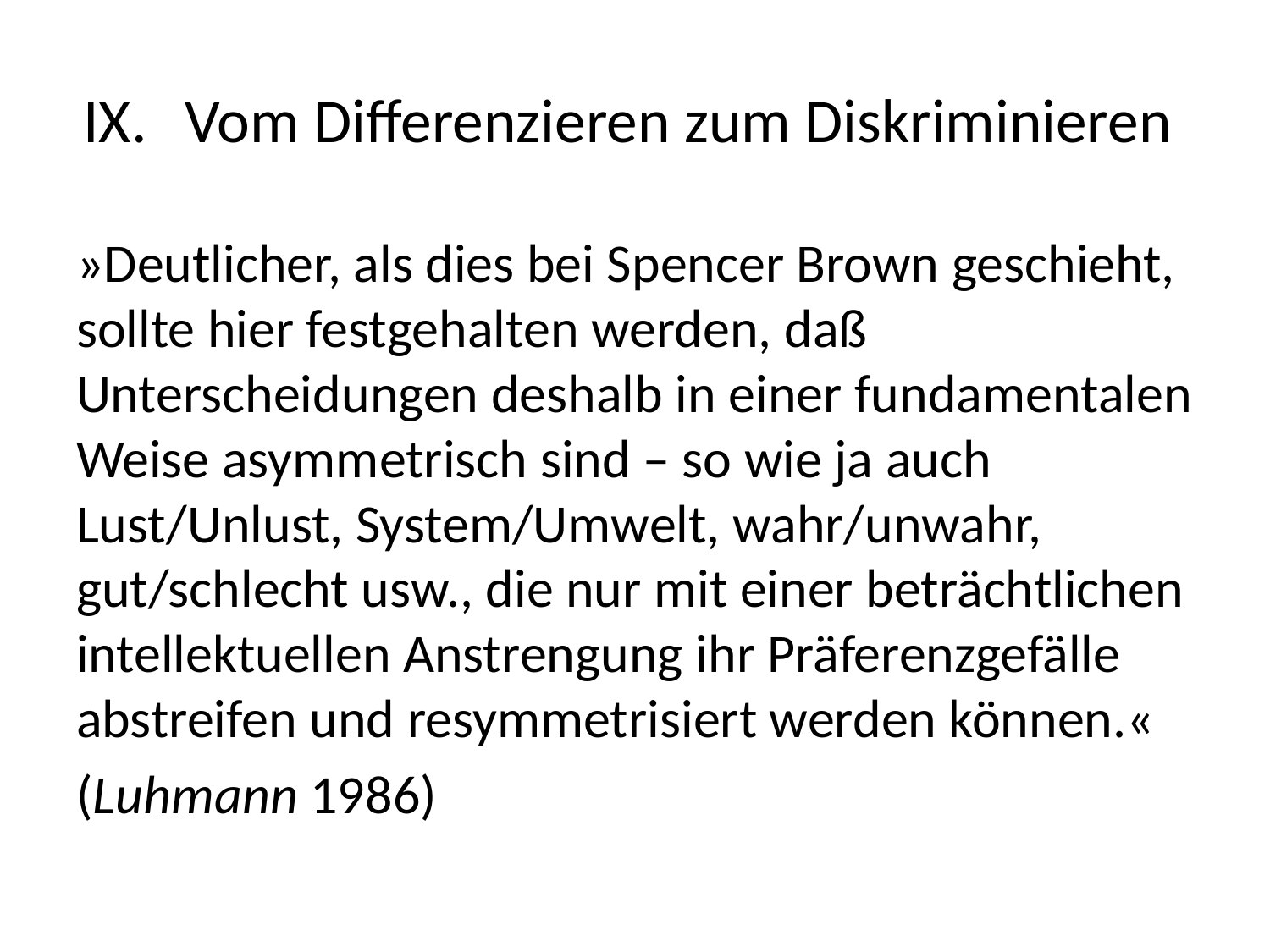

# IX.	Vom Differenzieren zum Diskriminieren
»Deutlicher, als dies bei Spencer Brown geschieht, sollte hier festgehalten werden, daß Unterscheidungen deshalb in einer fundamentalen Weise asymmetrisch sind – so wie ja auch Lust/Unlust, System/Umwelt, wahr/unwahr, gut/schlecht usw., die nur mit einer beträchtlichen intellektuellen Anstrengung ihr Präferenzgefälle abstreifen und resymmetrisiert werden können.«
(Luhmann 1986)